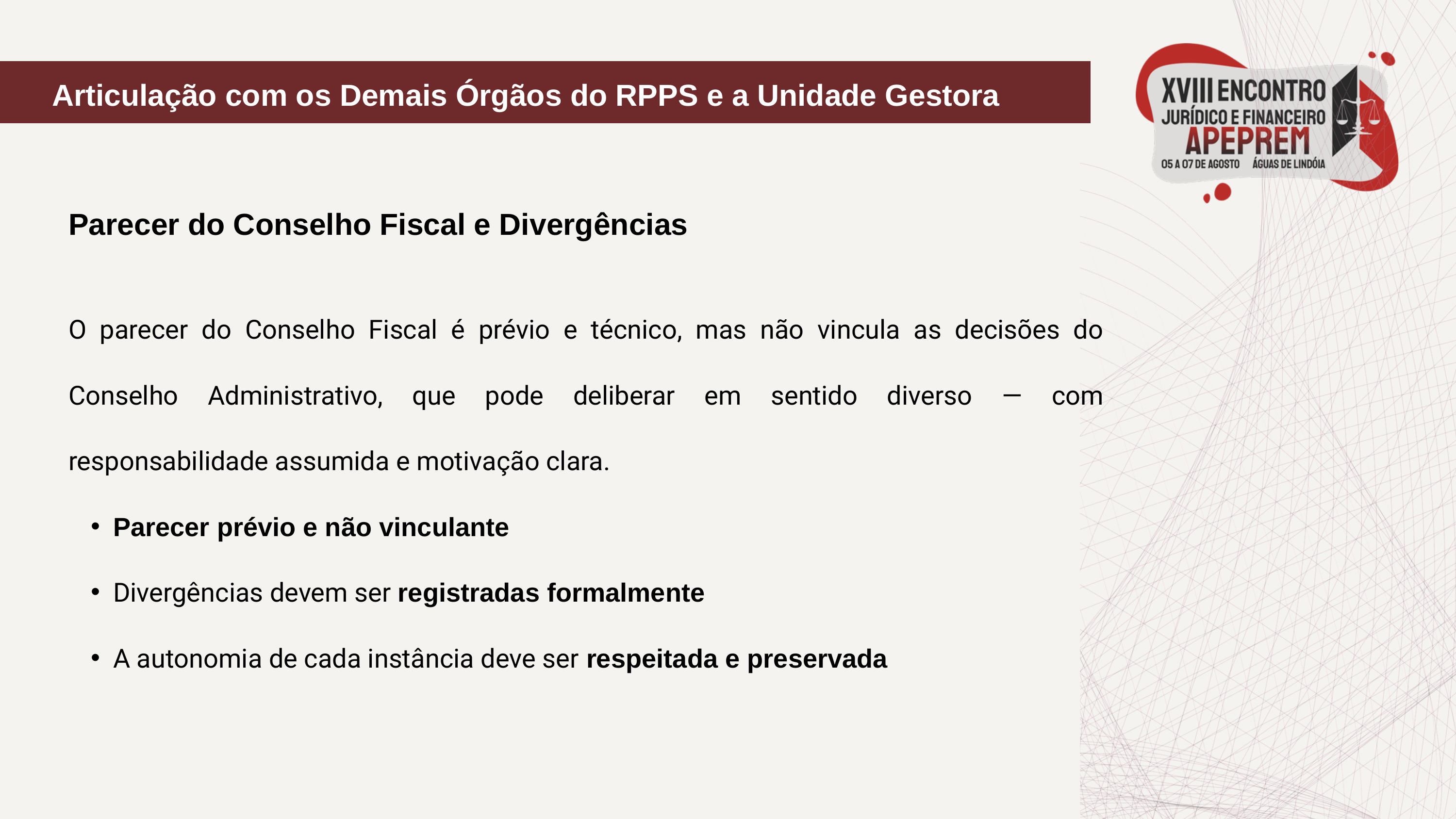

Articulação com os Demais Órgãos do RPPS e a Unidade Gestora
Parecer do Conselho Fiscal e Divergências
O parecer do Conselho Fiscal é prévio e técnico, mas não vincula as decisões do Conselho Administrativo, que pode deliberar em sentido diverso — com responsabilidade assumida e motivação clara.
Parecer prévio e não vinculante
Divergências devem ser registradas formalmente
A autonomia de cada instância deve ser respeitada e preservada